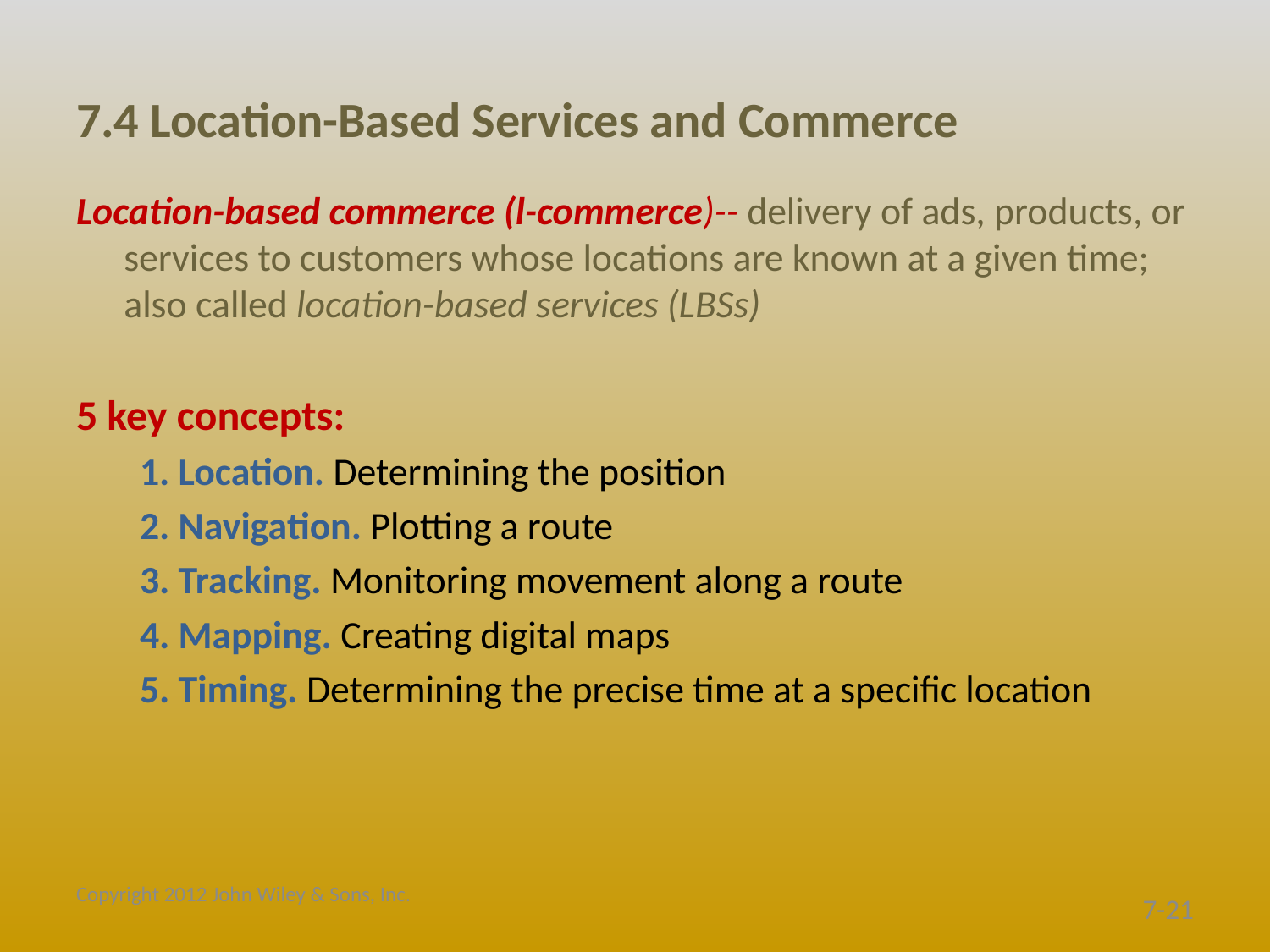

# 7.4 Location-Based Services and Commerce
Location-based commerce (l-commerce)-- delivery of ads, products, or services to customers whose locations are known at a given time; also called location-based services (LBSs)

5 key concepts:
1. Location. Determining the position
2. Navigation. Plotting a route
3. Tracking. Monitoring movement along a route
4. Mapping. Creating digital maps
5. Timing. Determining the precise time at a specific location
Copyright 2012 John Wiley & Sons, Inc.
7-21